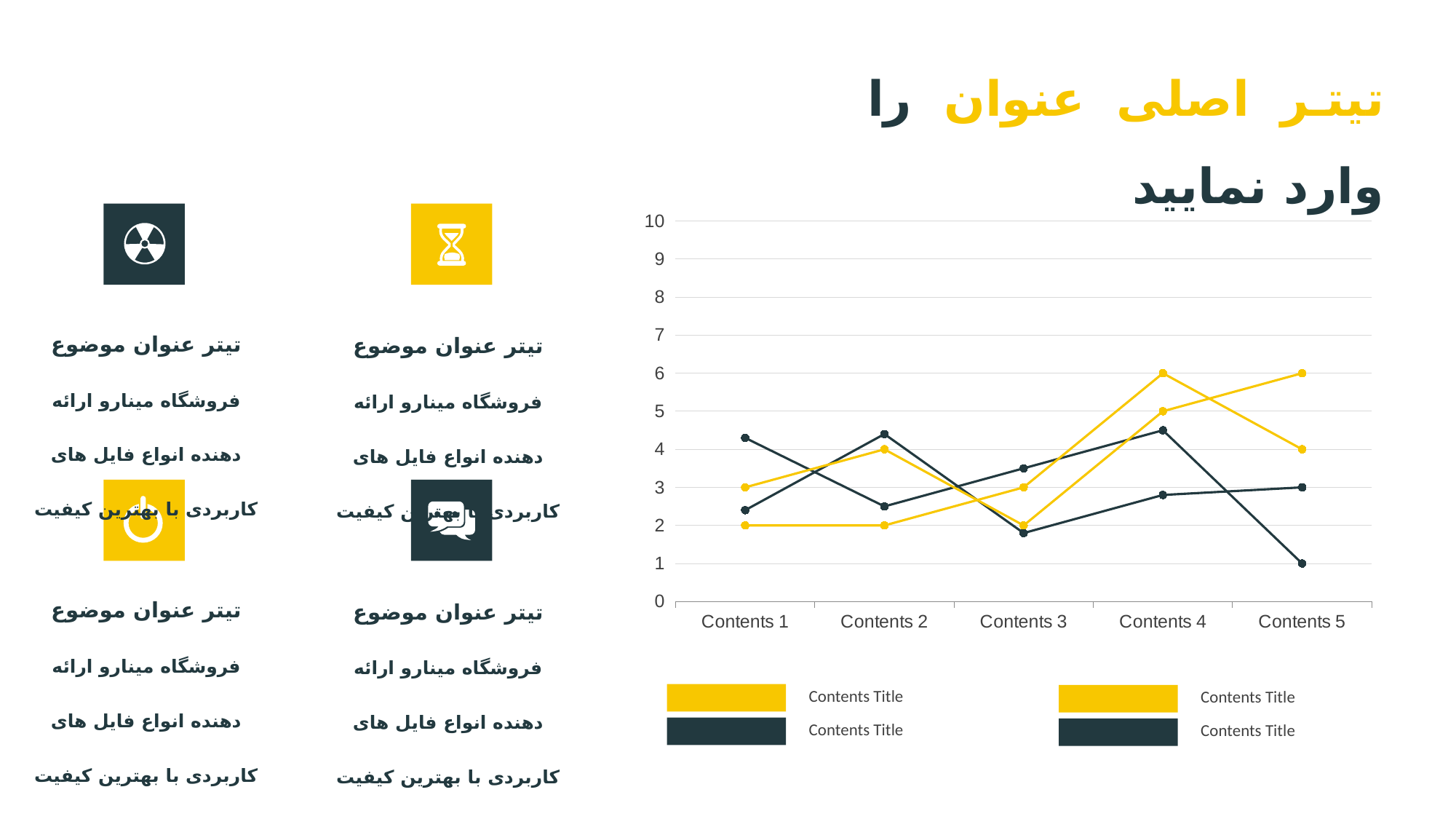

تیتر اصلی عنوان را وارد نمایید

### Chart

| Category | Series 1 | Series 2 | Series 3 | Series 4 |
|---|---|---|---|---|
| Contents 1 | 4.3 | 2.4 | 2.0 | 3.0 |
| Contents 2 | 2.5 | 4.4 | 2.0 | 4.0 |
| Contents 3 | 3.5 | 1.8 | 3.0 | 2.0 |
| Contents 4 | 4.5 | 2.8 | 6.0 | 5.0 |
| Contents 5 | 1.0 | 3.0 | 4.0 | 6.0 |

تیتر عنوان موضوع
فروشگاه مینارو ارائه دهنده انواع فایل های کاربردی با بهترین کیفیت
تیتر عنوان موضوع
فروشگاه مینارو ارائه دهنده انواع فایل های کاربردی با بهترین کیفیت

تیتر عنوان موضوع
فروشگاه مینارو ارائه دهنده انواع فایل های کاربردی با بهترین کیفیت
تیتر عنوان موضوع
فروشگاه مینارو ارائه دهنده انواع فایل های کاربردی با بهترین کیفیت
Contents Title

Contents Title

Contents Title

Contents Title